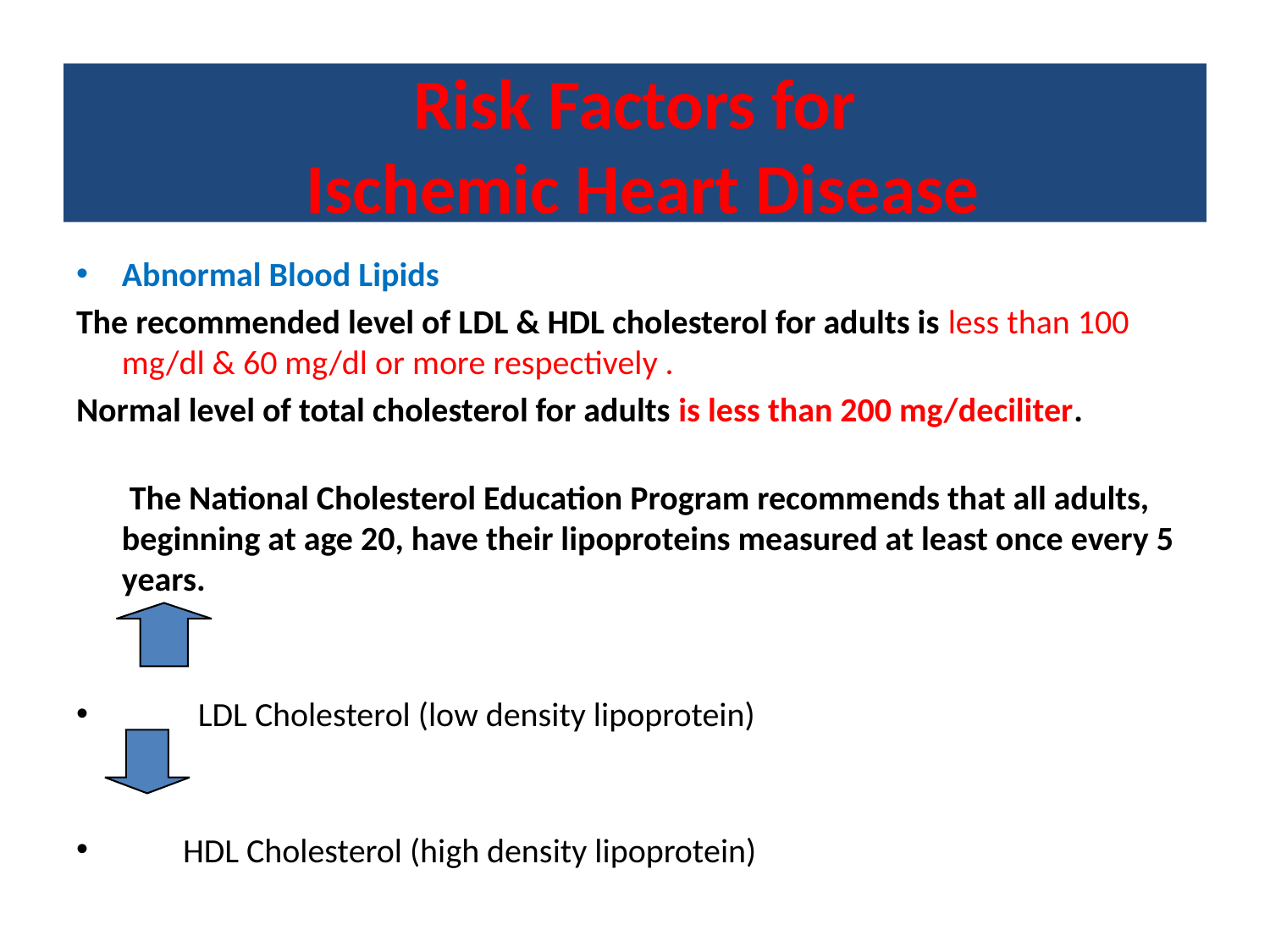

# Risk Factors for Ischemic Heart Disease
Abnormal Blood Lipids
The recommended level of LDL & HDL cholesterol for adults is less than 100 mg/dl & 60 mg/dl or more respectively .
Normal level of total cholesterol for adults is less than 200 mg/deciliter.
 The National Cholesterol Education Program recommends that all adults, beginning at age 20, have their lipoproteins measured at least once every 5 years.

          LDL Cholesterol (low density lipoprotein)

        HDL Cholesterol (high density lipoprotein)